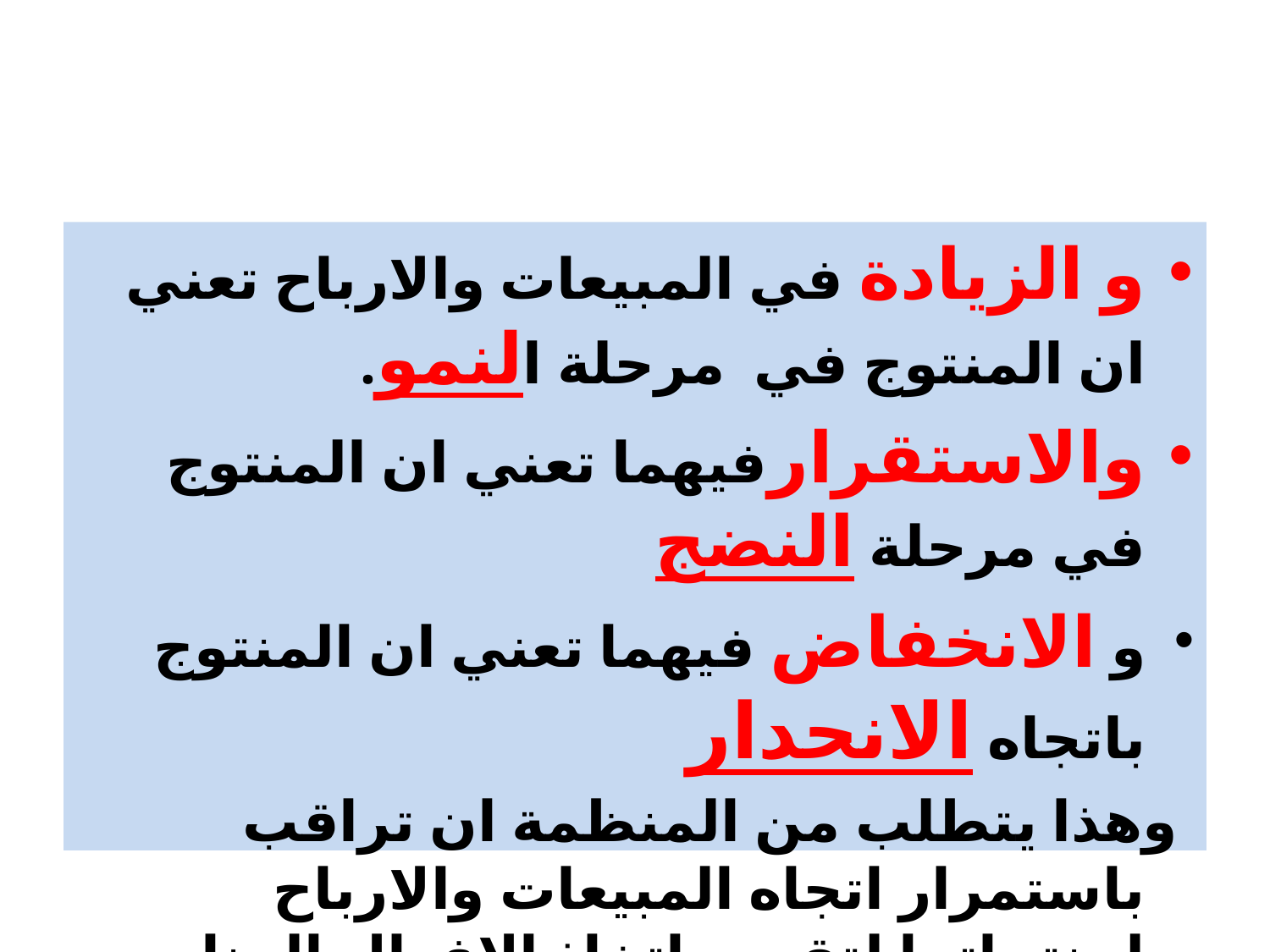

#
و الزيادة في المبيعات والارباح تعني ان المنتوج في  مرحلة النمو.
والاستقرارفيهما تعني ان المنتوج في مرحلة النضج
و الانخفاض فيهما تعني ان المنتوج باتجاه الانحدار
 وهذا يتطلب من المنظمة ان تراقب باستمرار اتجاه المبيعات والارباح لمنتجاتها لتقوم باتخاذ الافعال المناسبه